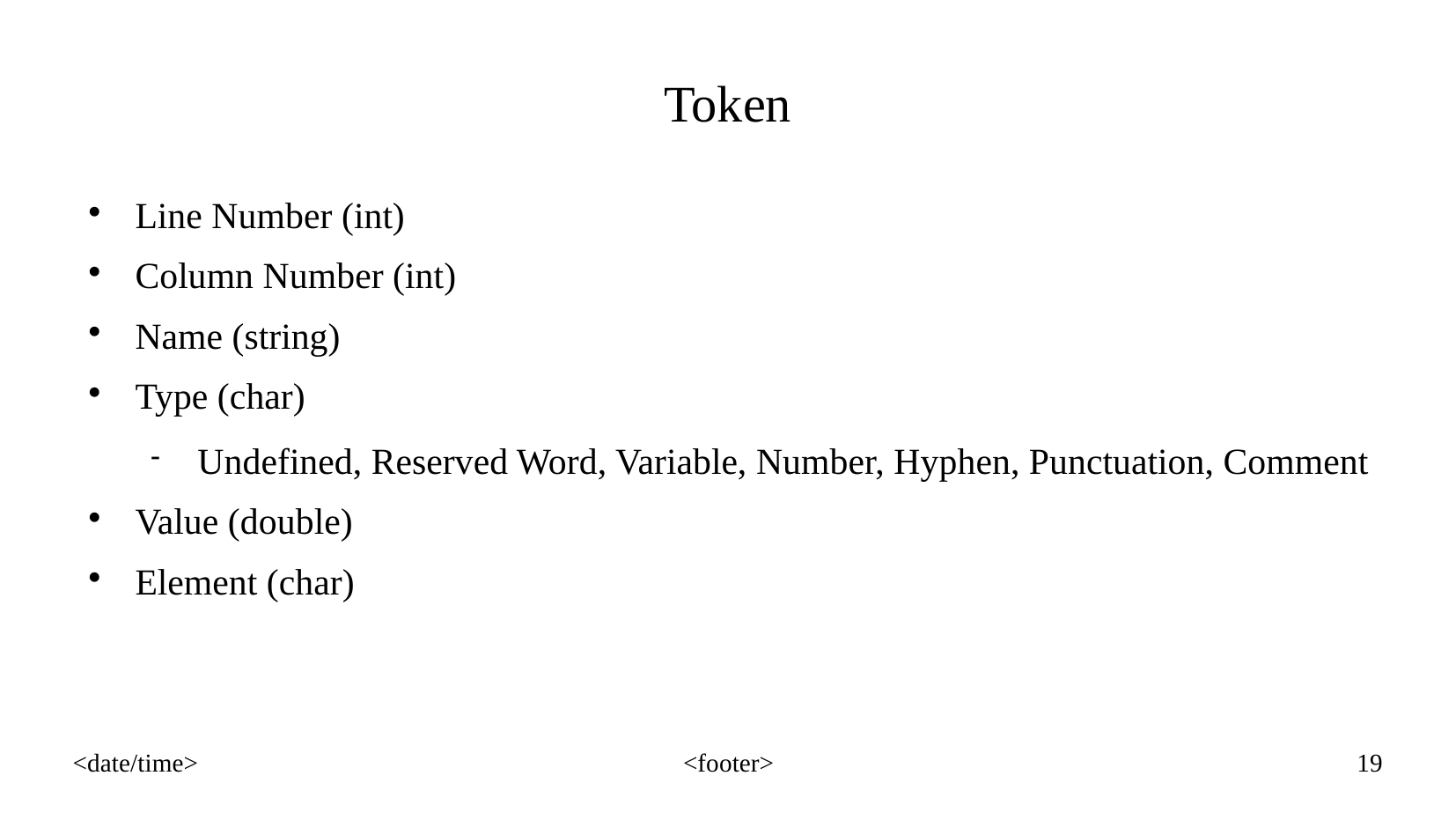

Token
Line Number (int)
Column Number (int)
Name (string)
Type (char)
Undefined, Reserved Word, Variable, Number, Hyphen, Punctuation, Comment
Value (double)
Element (char)